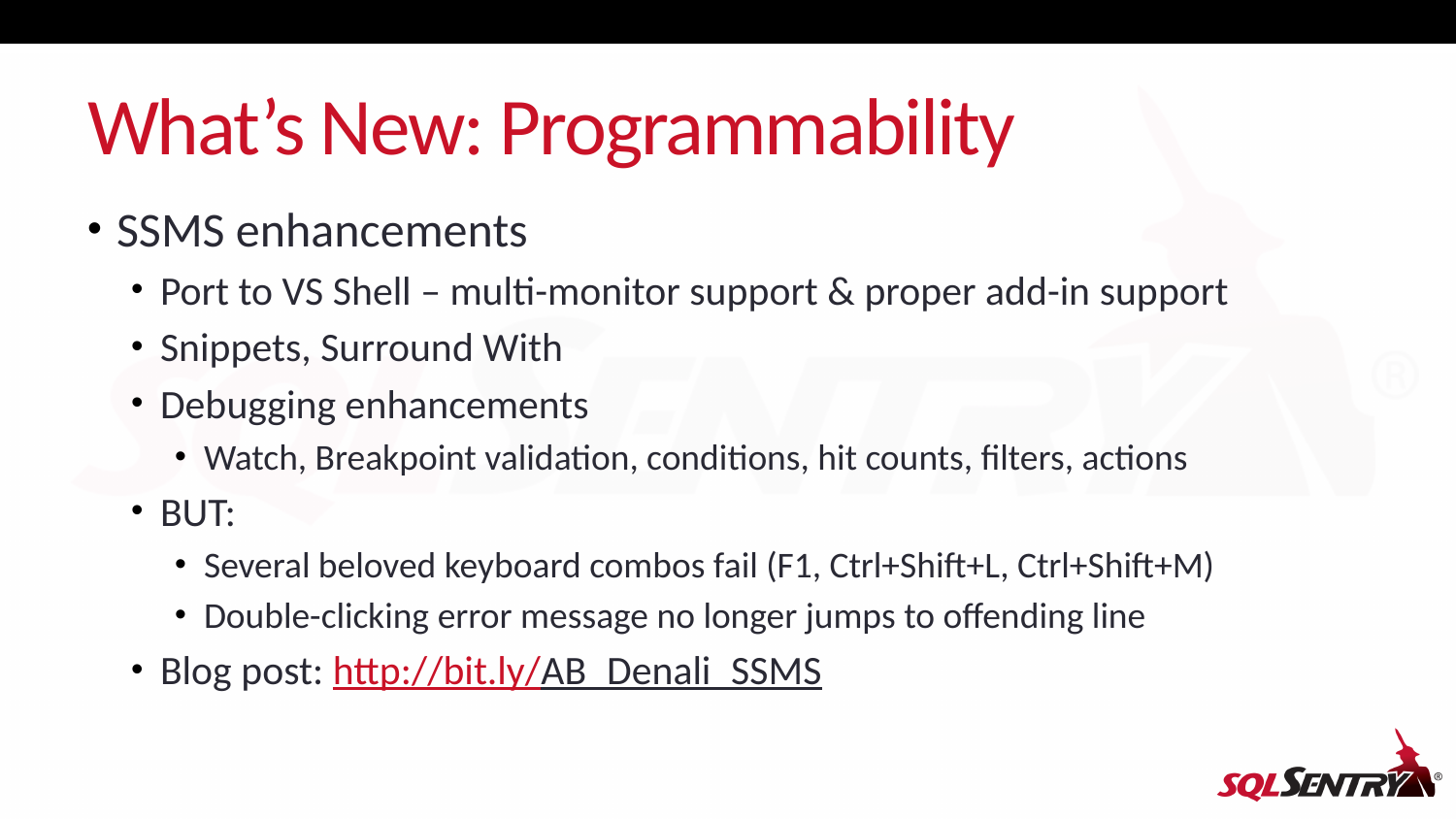

# What’s New: Programmability
SSMS enhancements
Port to VS Shell – multi-monitor support & proper add-in support
Snippets, Surround With
Debugging enhancements
Watch, Breakpoint validation, conditions, hit counts, filters, actions
BUT:
Several beloved keyboard combos fail (F1, Ctrl+Shift+L, Ctrl+Shift+M)
Double-clicking error message no longer jumps to offending line
Blog post: http://bit.ly/AB_Denali_SSMS